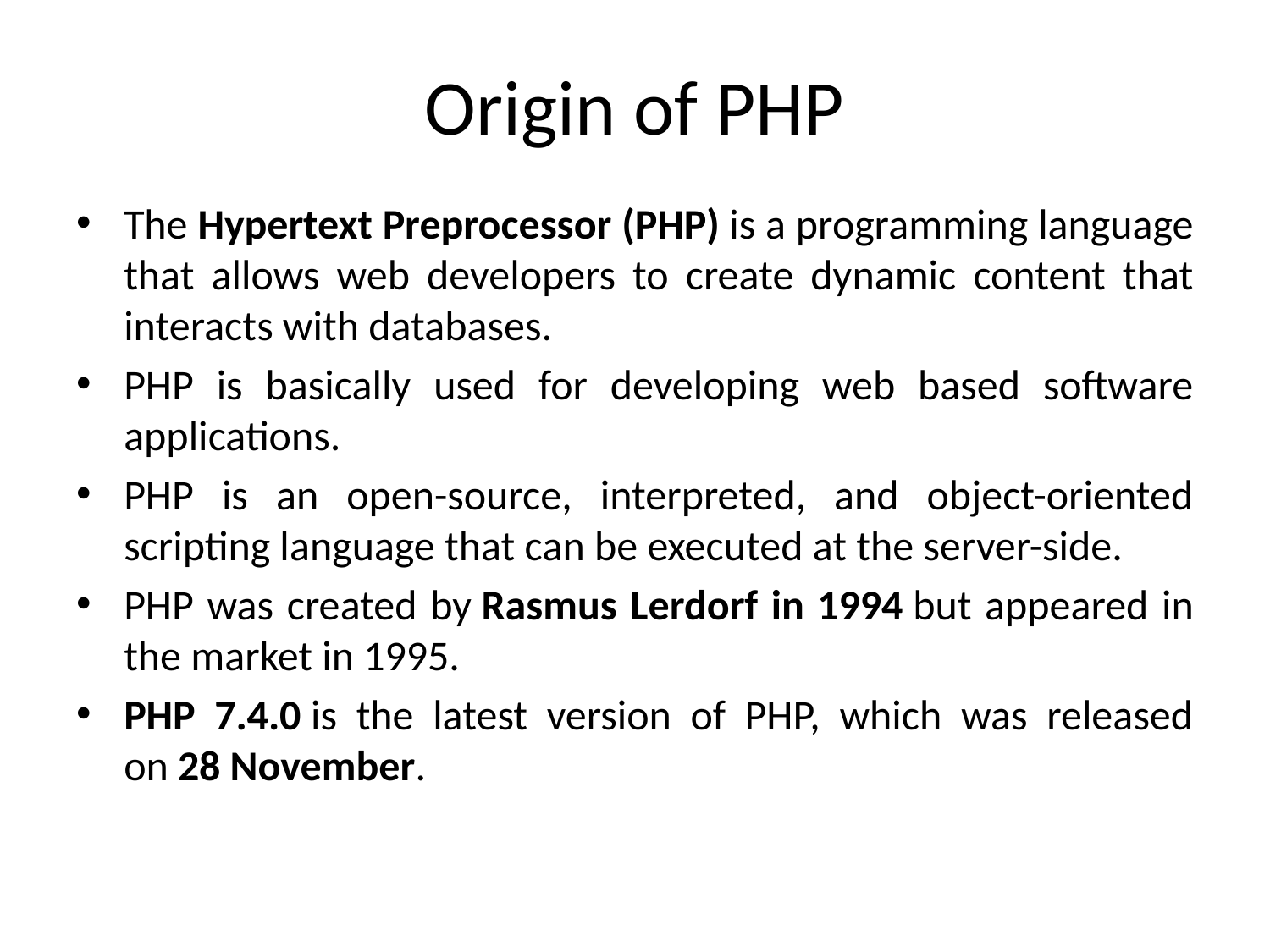

# Origin of PHP
The Hypertext Preprocessor (PHP) is a programming language that allows web developers to create dynamic content that interacts with databases.
PHP is basically used for developing web based software applications.
PHP is an open-source, interpreted, and object-oriented scripting language that can be executed at the server-side.
PHP was created by Rasmus Lerdorf in 1994 but appeared in the market in 1995.
PHP 7.4.0 is the latest version of PHP, which was released on 28 November.